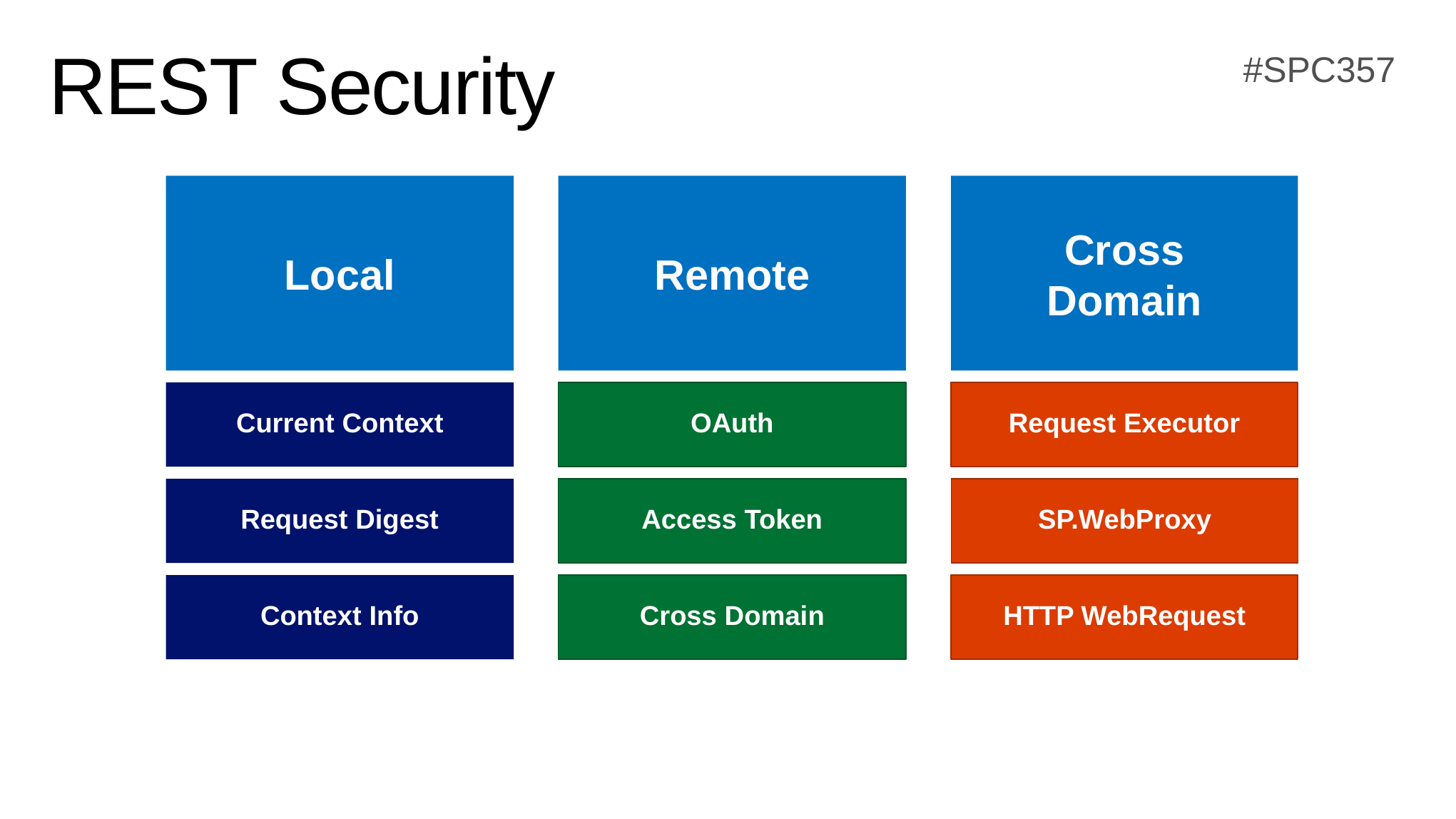

# REST Security
#SPC357
Local
Remote
Cross
Domain
Current Context
OAuth
Request Executor
SP.WebProxy
Request Digest
Access Token
Context Info
Cross Domain
HTTP WebRequest